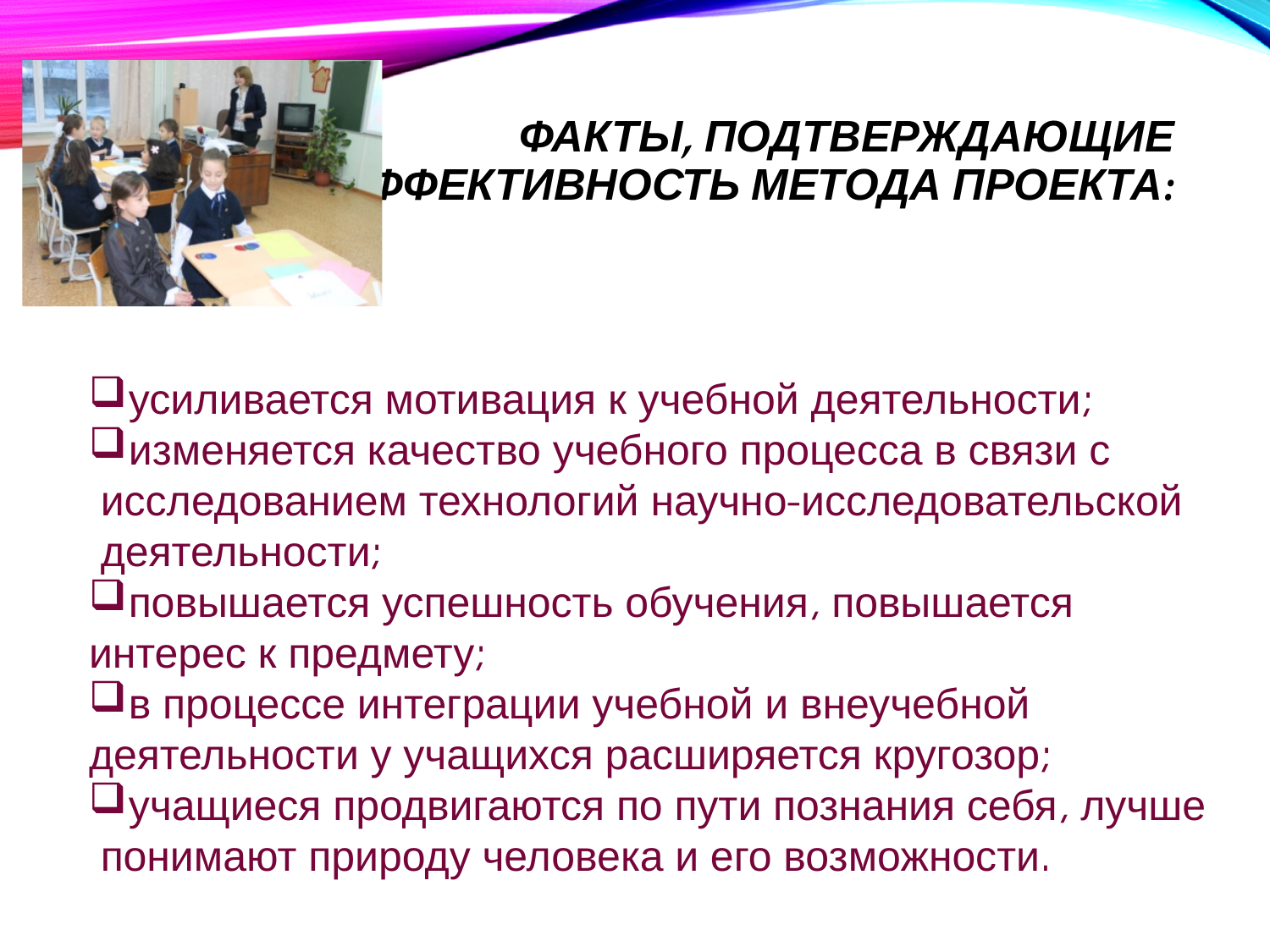

# Факты, подтверждающие эффективность метода проекта:
усиливается мотивация к учебной деятельности;
изменяется качество учебного процесса в связи с
 исследованием технологий научно-исследовательской
 деятельности;
повышается успешность обучения, повышается
интерес к предмету;
в процессе интеграции учебной и внеучебной
деятельности у учащихся расширяется кругозор;
учащиеся продвигаются по пути познания себя, лучше
 понимают природу человека и его возможности.